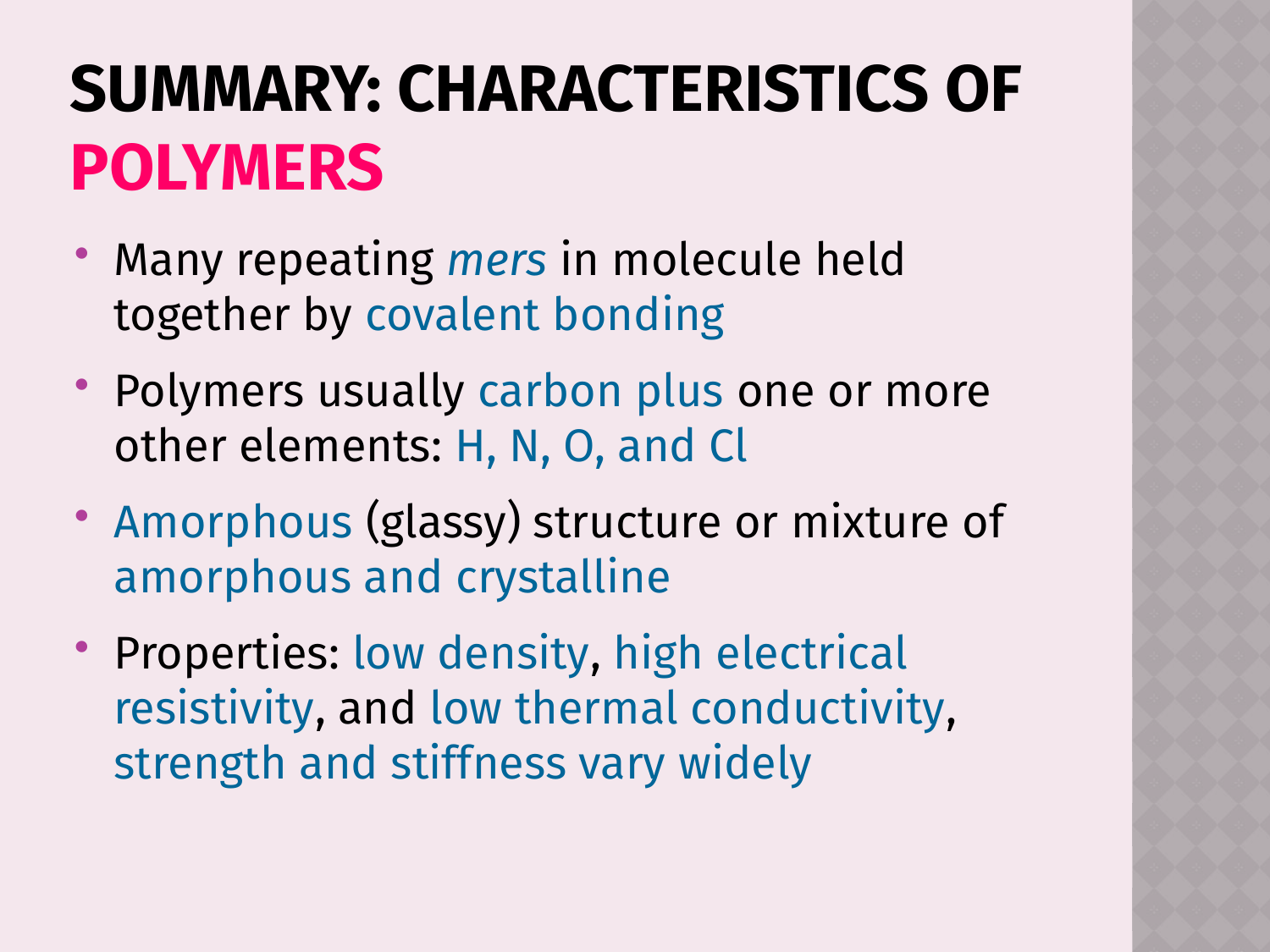

# Summary: Characteristics of Polymers
Many repeating mers in molecule held together by covalent bonding
Polymers usually carbon plus one or more other elements: H, N, O, and Cl
Amorphous (glassy) structure or mixture of amorphous and crystalline
Properties: low density, high electrical resistivity, and low thermal conductivity, strength and stiffness vary widely